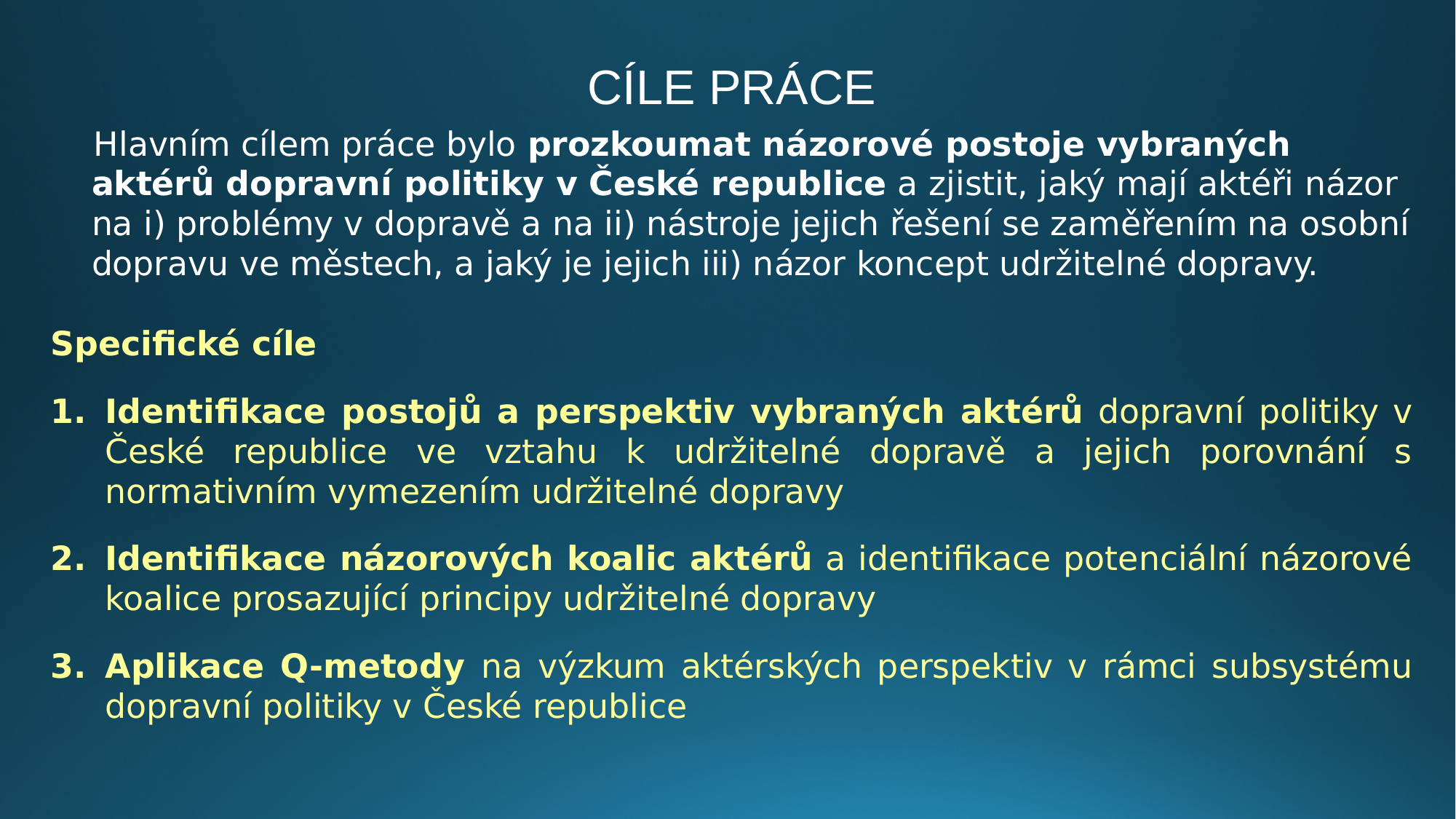

# CÍLE PRÁCE
Hlavním cílem práce bylo prozkoumat názorové postoje vybraných aktérů dopravní politiky v České republice a zjistit, jaký mají aktéři názor na i) problémy v dopravě a na ii) nástroje jejich řešení se zaměřením na osobní dopravu ve městech, a jaký je jejich iii) názor koncept udržitelné dopravy.

Specifické cíle
Identifikace postojů a perspektiv vybraných aktérů dopravní politiky v České republice ve vztahu k udržitelné dopravě a jejich porovnání s normativním vymezením udržitelné dopravy
Identifikace názorových koalic aktérů a identifikace potenciální názorové koalice prosazující principy udržitelné dopravy
Aplikace Q-metody na výzkum aktérských perspektiv v rámci subsystému dopravní politiky v České republice